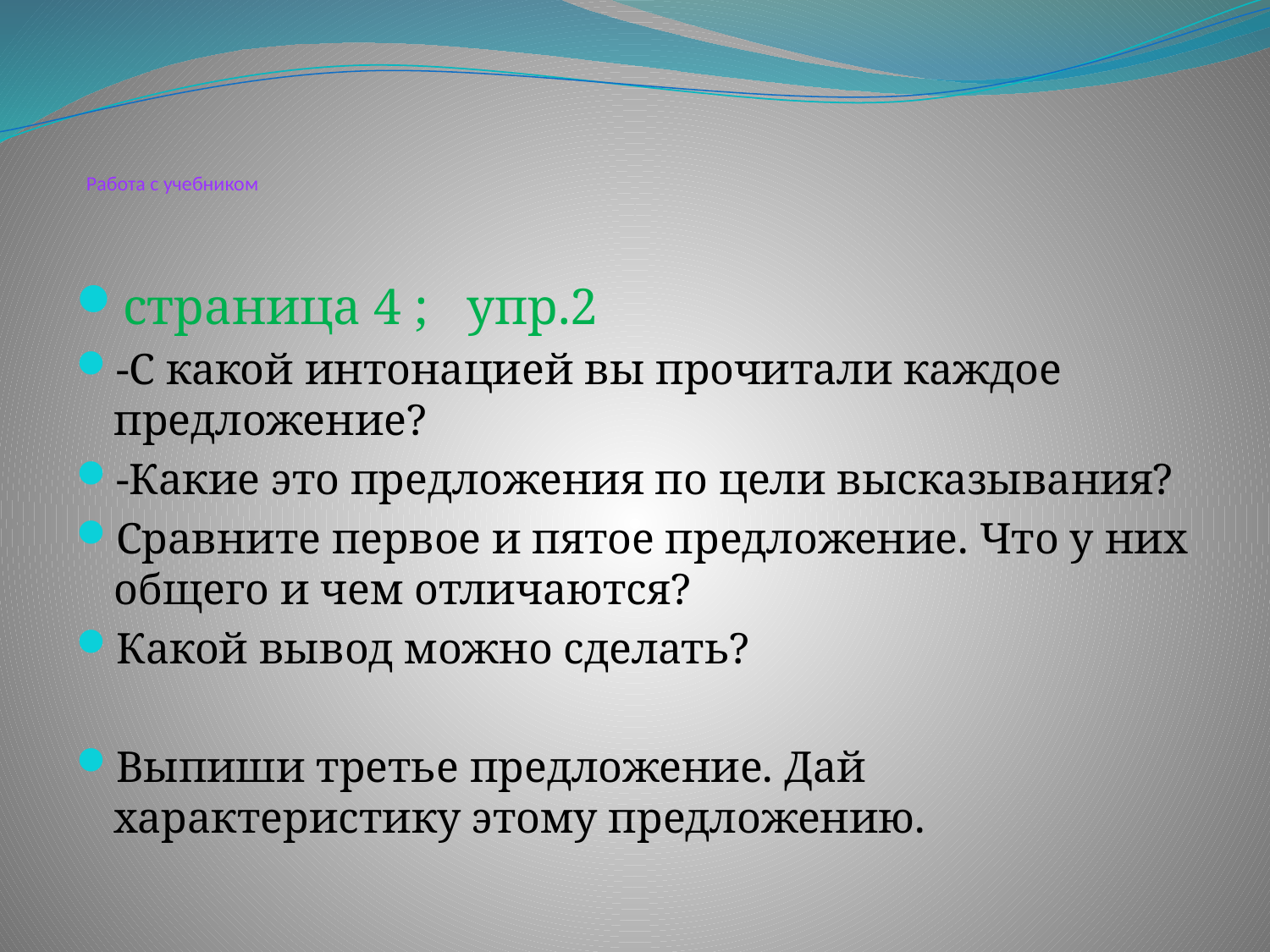

# Работа с учебником
страница 4 ;   упр.2
-С какой интонацией вы прочитали каждое предложение?
-Какие это предложения по цели высказывания?
Сравните первое и пятое предложение. Что у них общего и чем отличаются?
Какой вывод можно сделать?

Выпиши третье предложение. Дай характеристику этому предложению.